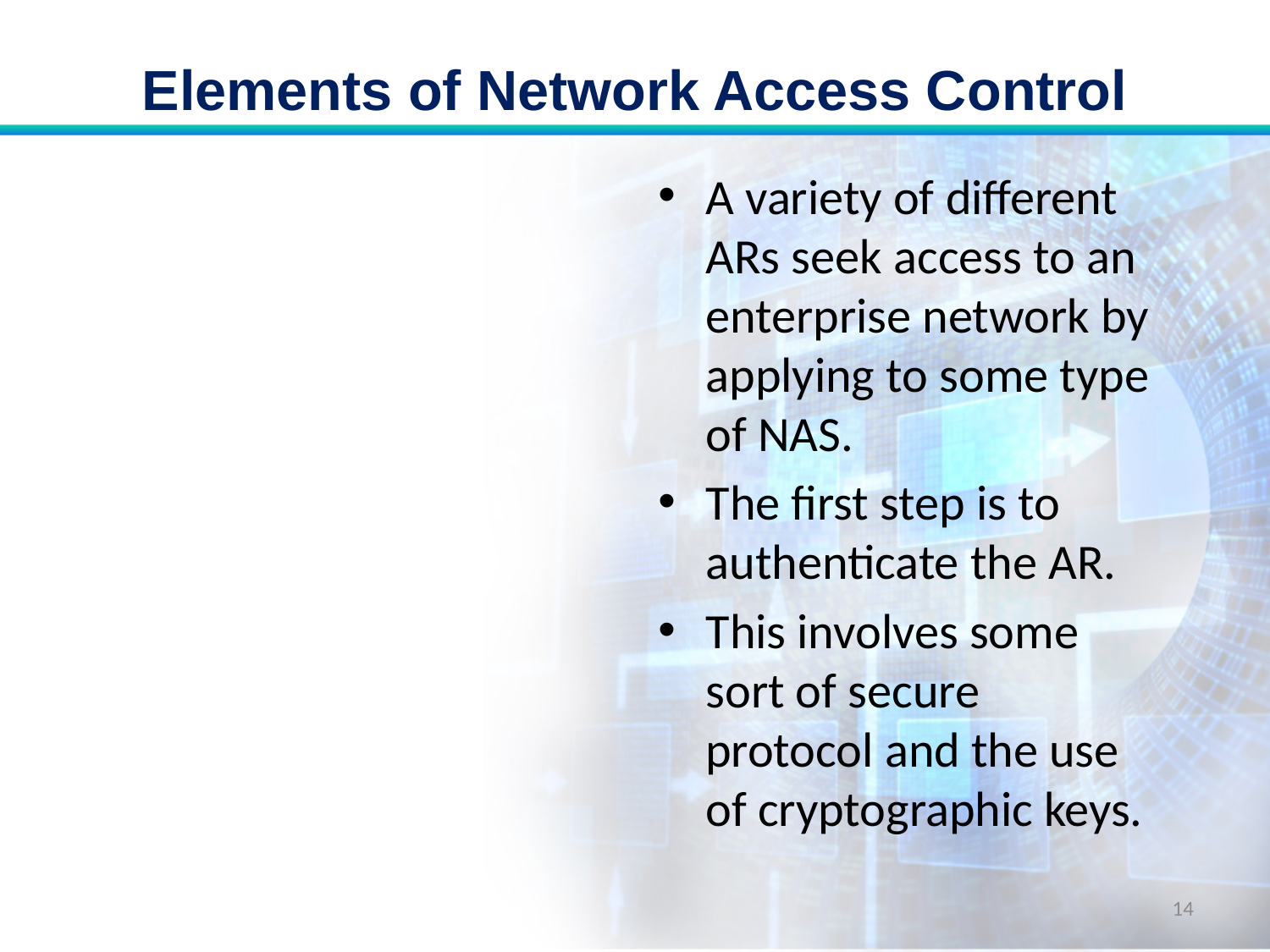

# Elements of Network Access Control
A variety of different ARs seek access to an enterprise network by applying to some type of NAS.
The first step is to authenticate the AR.
This involves some sort of secure protocol and the use of cryptographic keys.
14